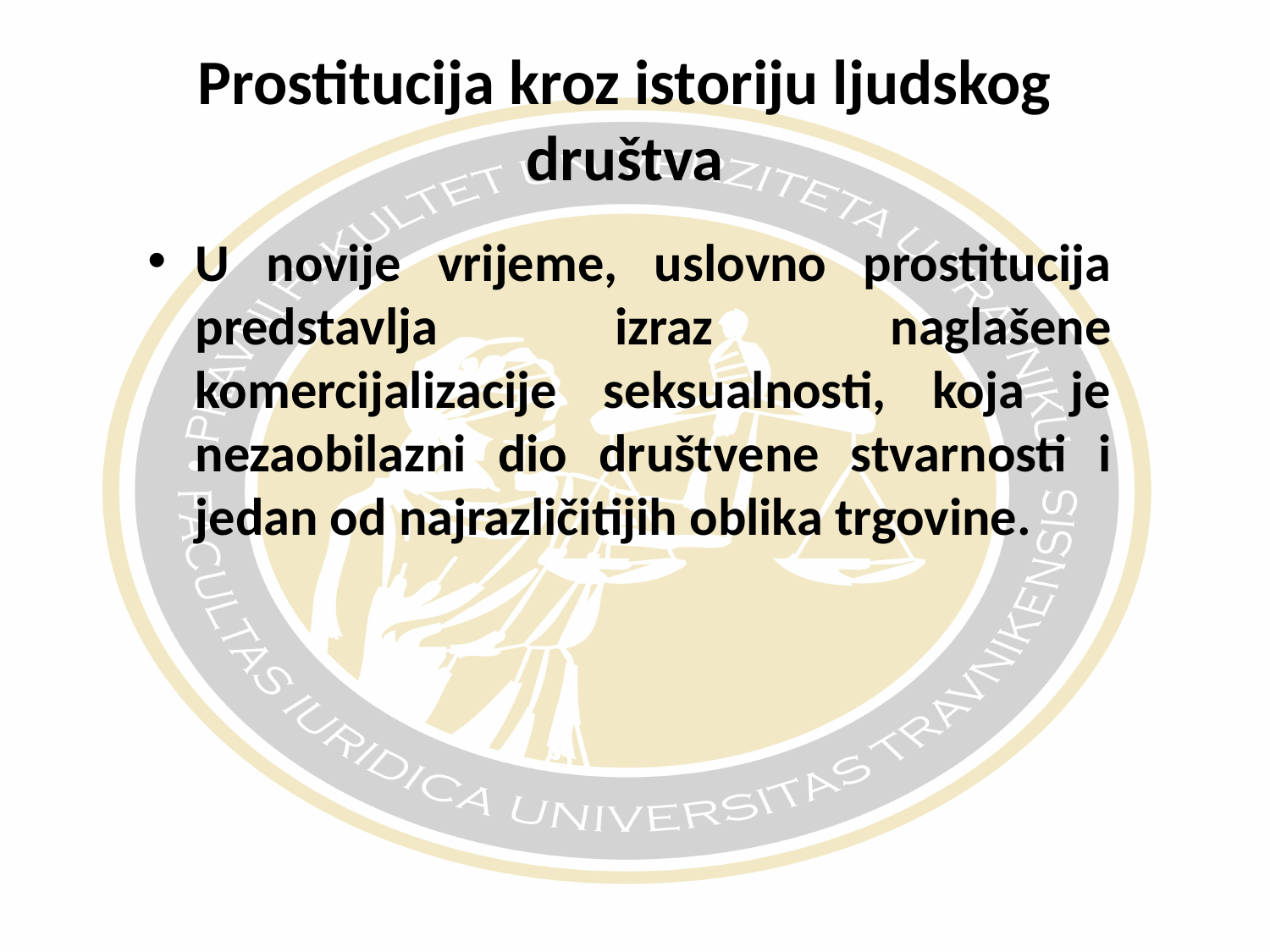

# Prostitucija kroz istoriju ljudskog društva
U novije vrijeme, uslovno prostitucija predstavlja izraz naglašene komercijalizacije seksualnosti, koja je nezaobilazni dio društvene stvarnosti i jedan od najrazličitijih oblika trgovine.